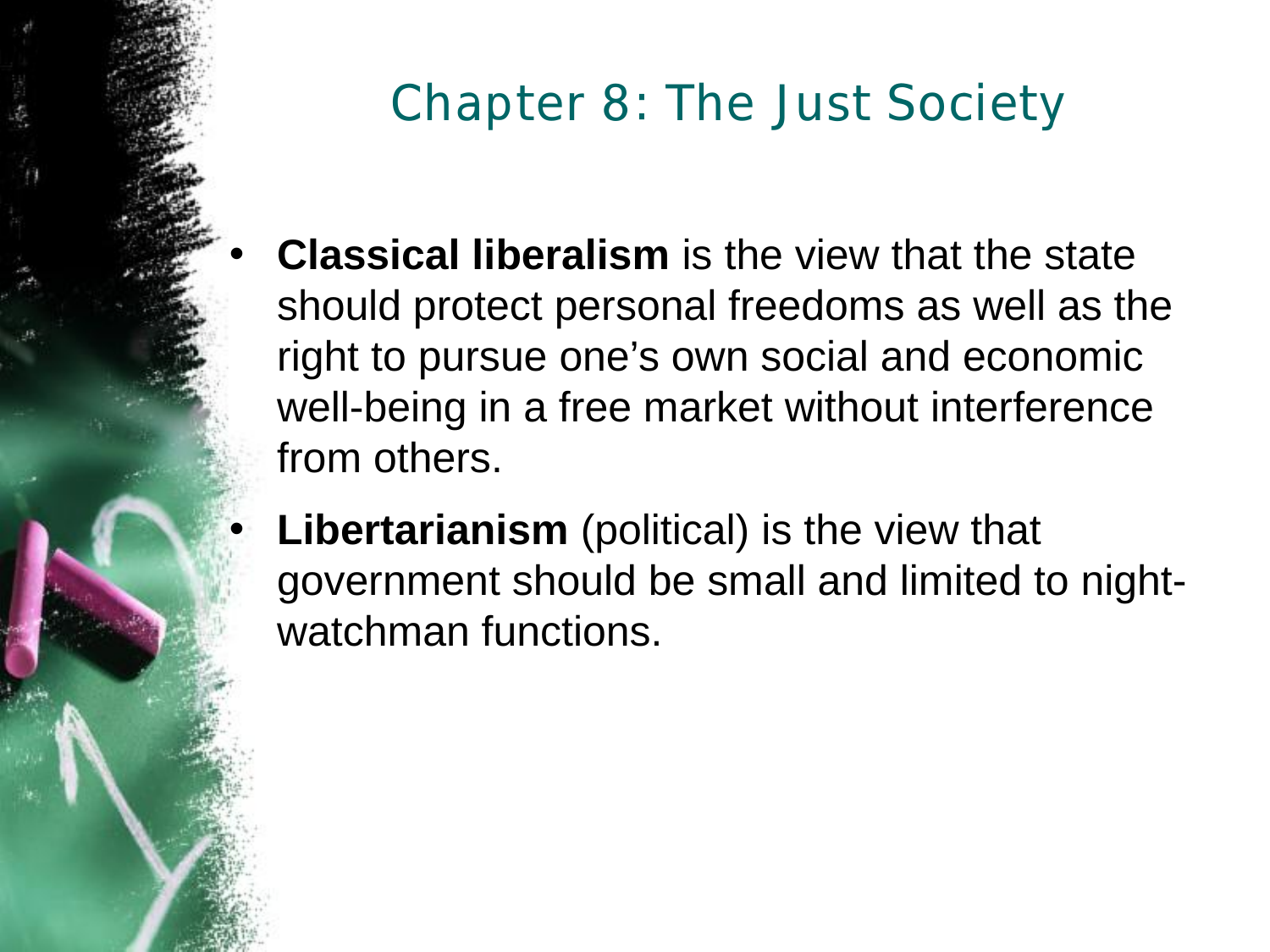

# Chapter 8: The Just Society

Classical liberalism is the view that the state should protect personal freedoms as well as the right to pursue one’s own social and economic well-being in a free market without interference from others.
Libertarianism (political) is the view that government should be small and limited to night-watchman functions.